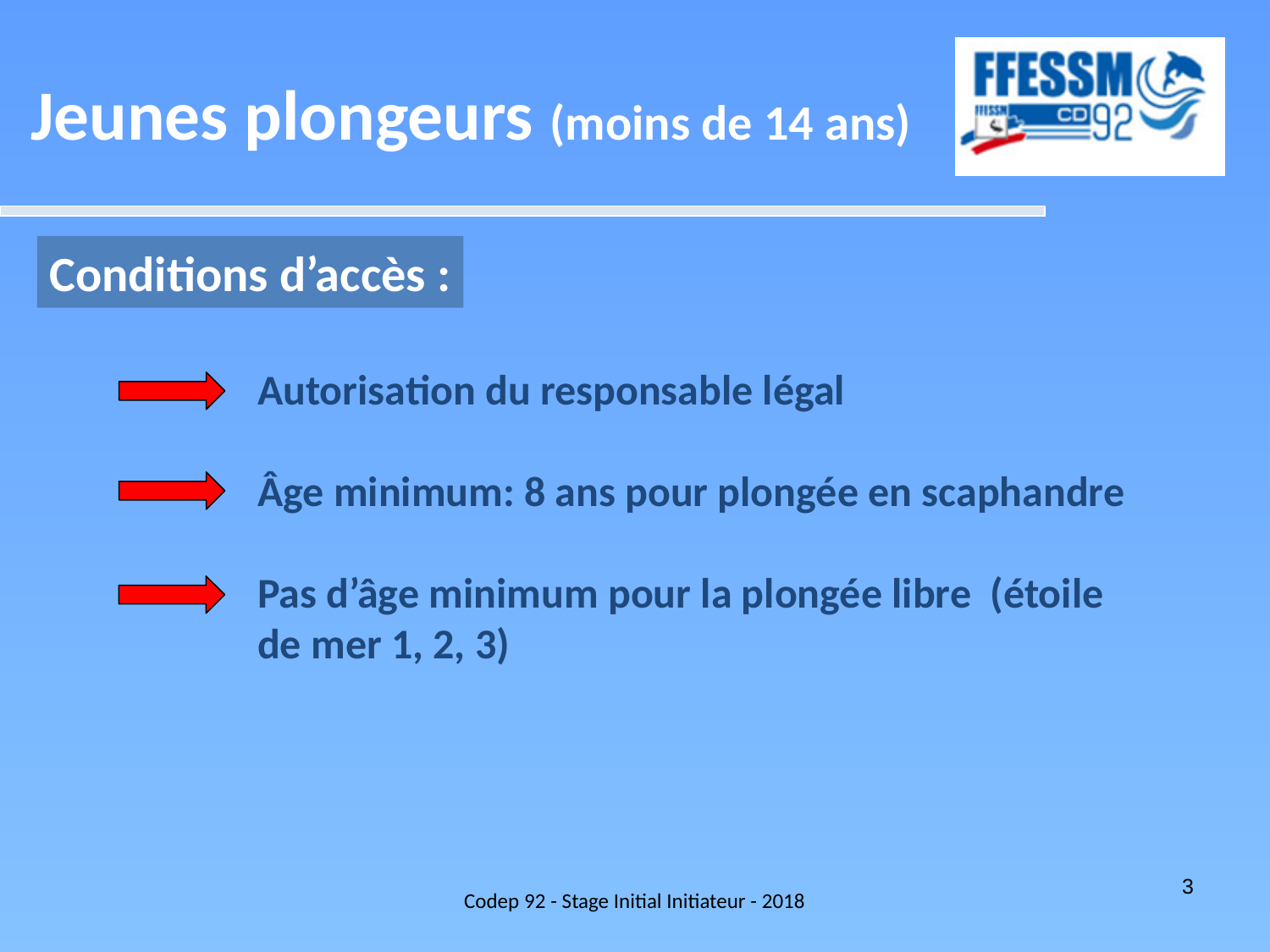

Jeunes plongeurs (moins de 14 ans)
Conditions d’accès :
Autorisation du responsable légal

Âge minimum: 8 ans pour plongée en scaphandre

Pas d’âge minimum pour la plongée libre  (étoile de mer 1, 2, 3)

Codep 92 - Stage Initial Initiateur - 2018
3